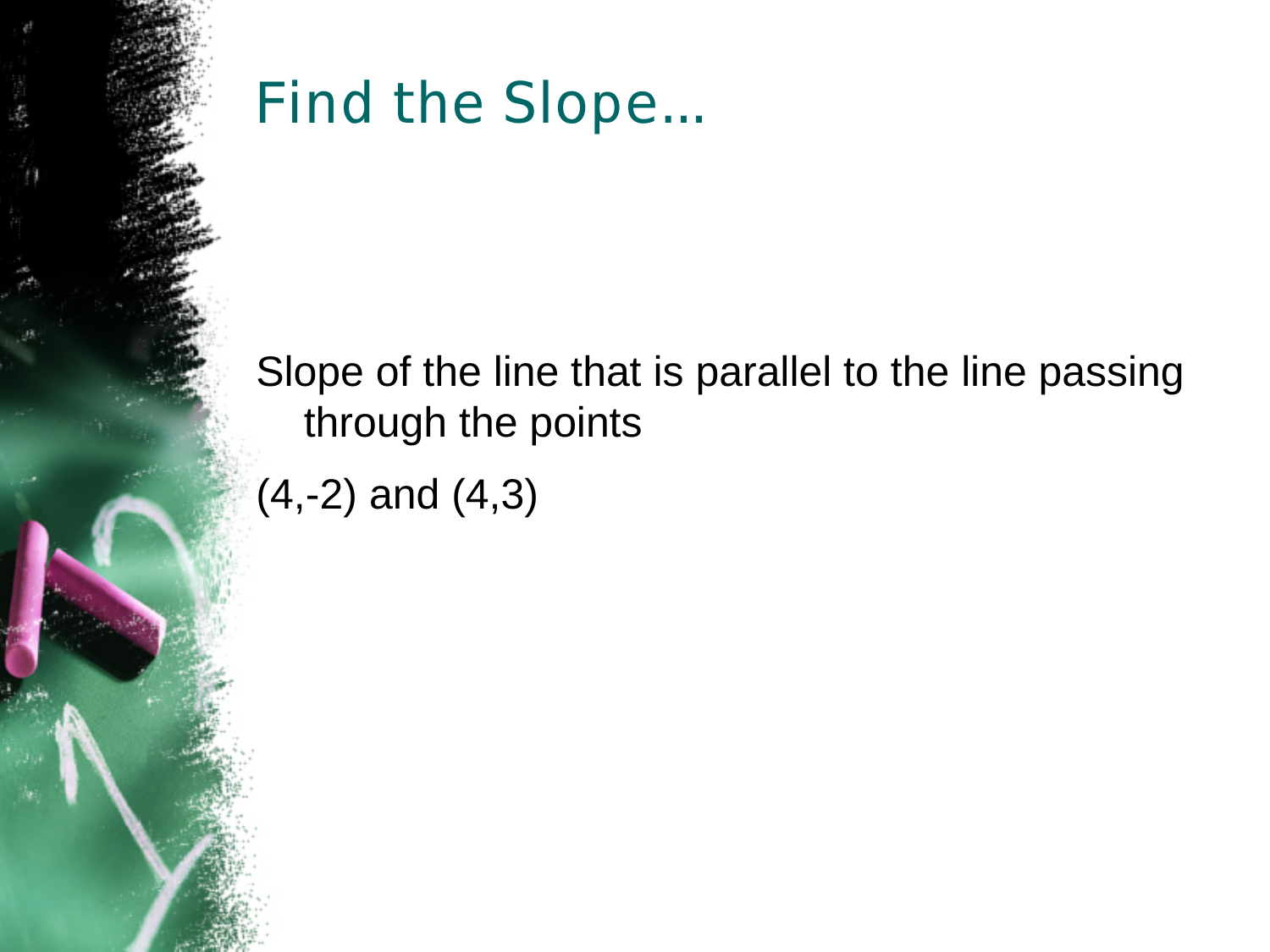

# Find the Slope…

Slope of the line that is parallel to the line passing through the points
(4,-2) and (4,3)